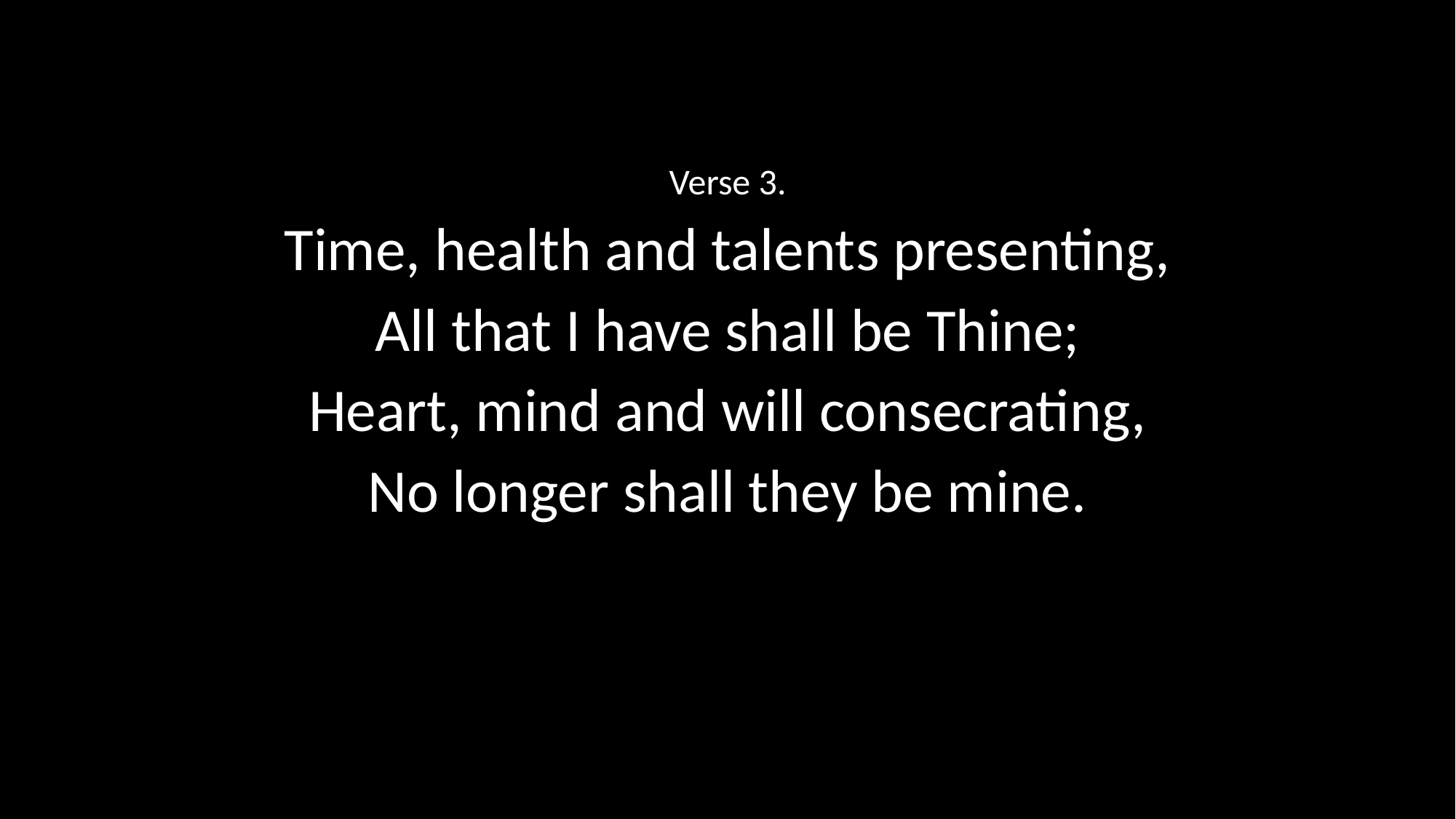

Verse 3.
Time, health and talents presenting,
All that I have shall be Thine;
Heart, mind and will consecrating,
No longer shall they be mine.